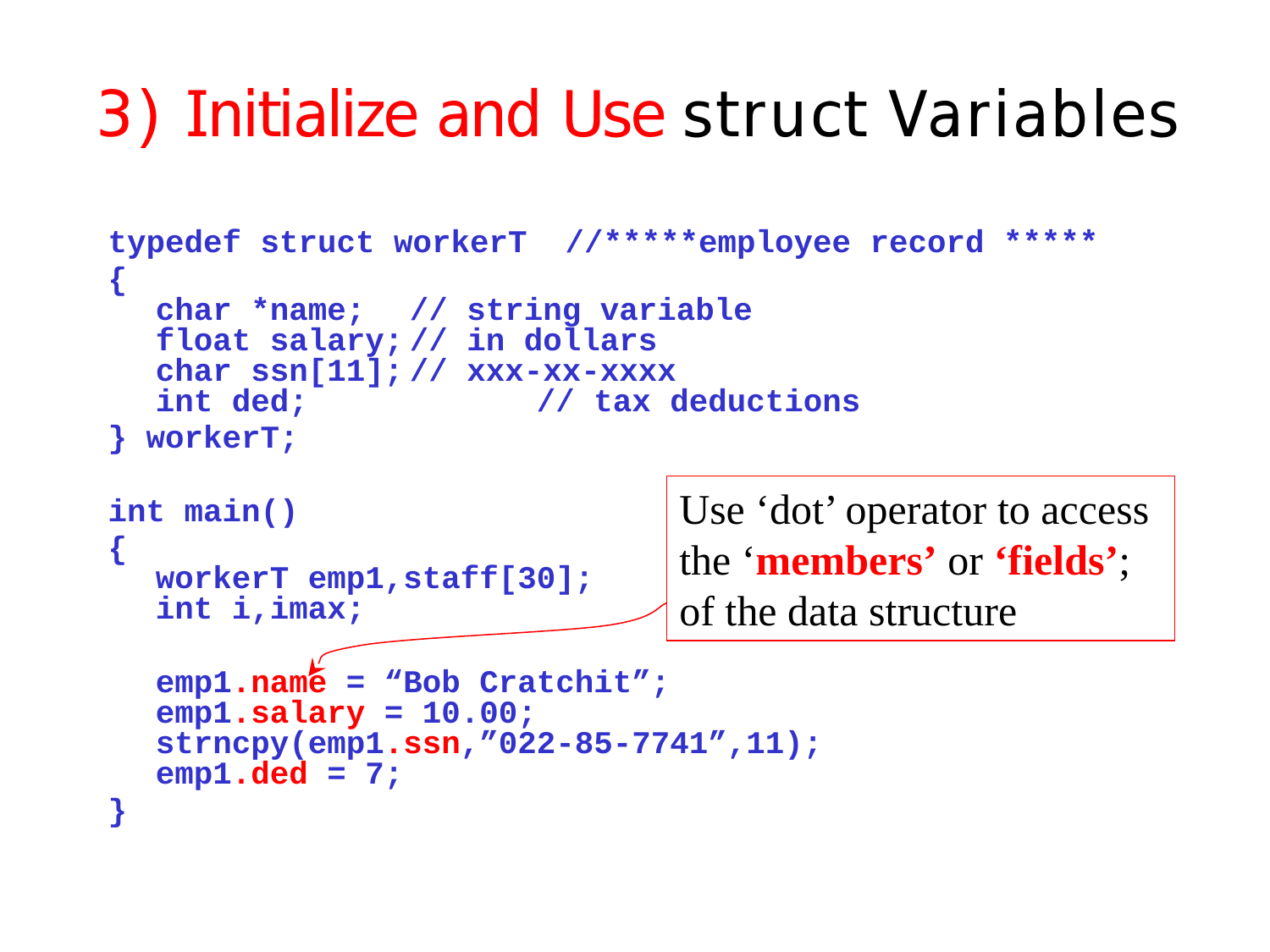

# 3) Initialize and Use struct Variables
typedef struct workerT  //*****employee record *****
{
char *name;	// string variable
float salary;	// in dollars
char ssn[11];	// xxx-xx-xxxx
int ded;		// tax deductions
} workerT;

int main()
{
workerT emp1,staff[30];
int i,imax;

	emp1.name = “Bob Cratchit”;
emp1.salary = 10.00;
strncpy(emp1.ssn,”022-85-7741”,11);
emp1.ded = 7;
}
Use ‘dot’ operator to access the ‘members’ or ‘fields’;
of the data structure